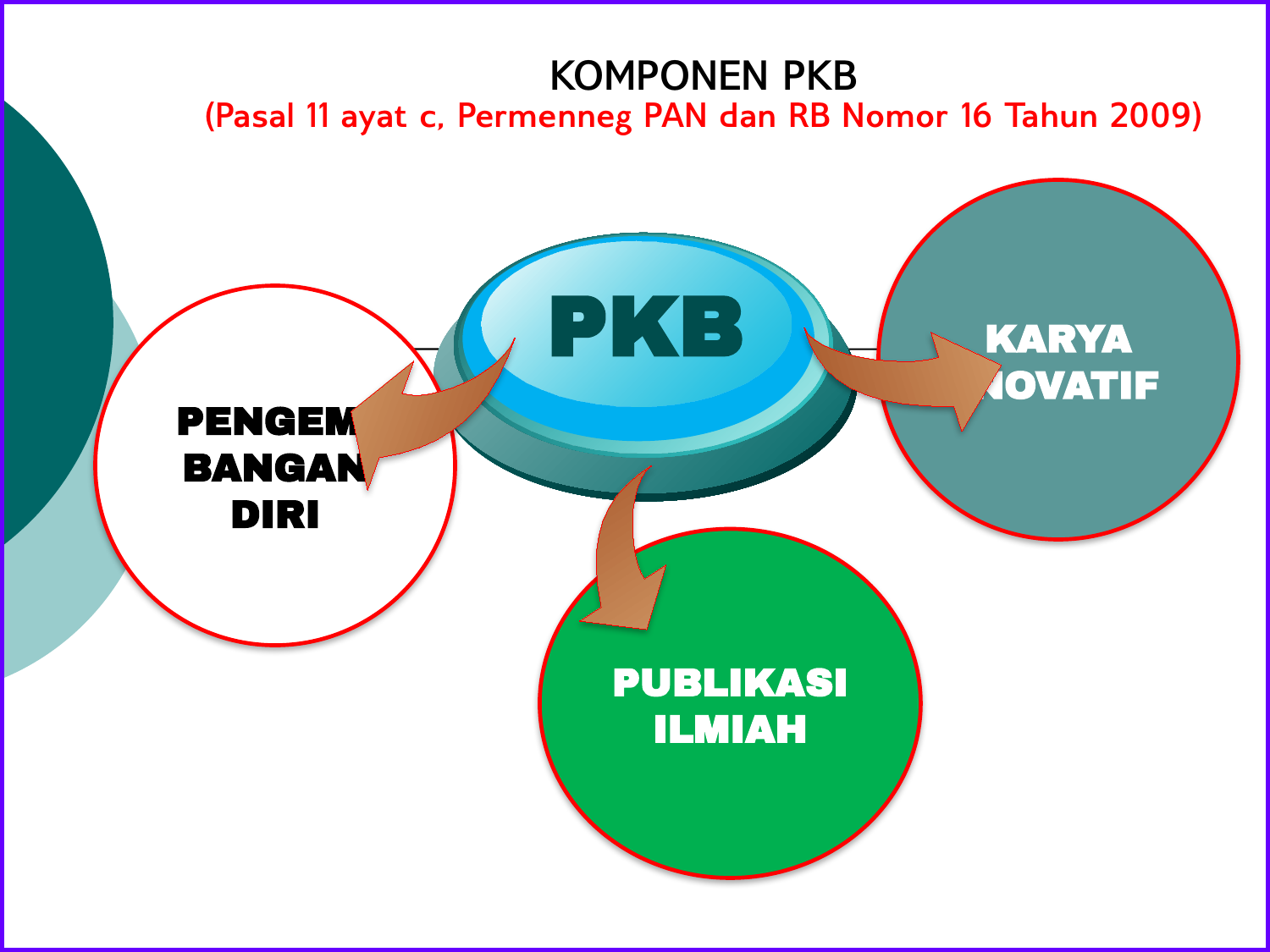

KOMPONEN PKB
(Pasal 11 ayat c, Permenneg PAN dan RB Nomor 16 Tahun 2009)
KARYA INOVATIF

PKB
PENGEM-BANGAN DIRI

PUBLIKASI ILMIAH